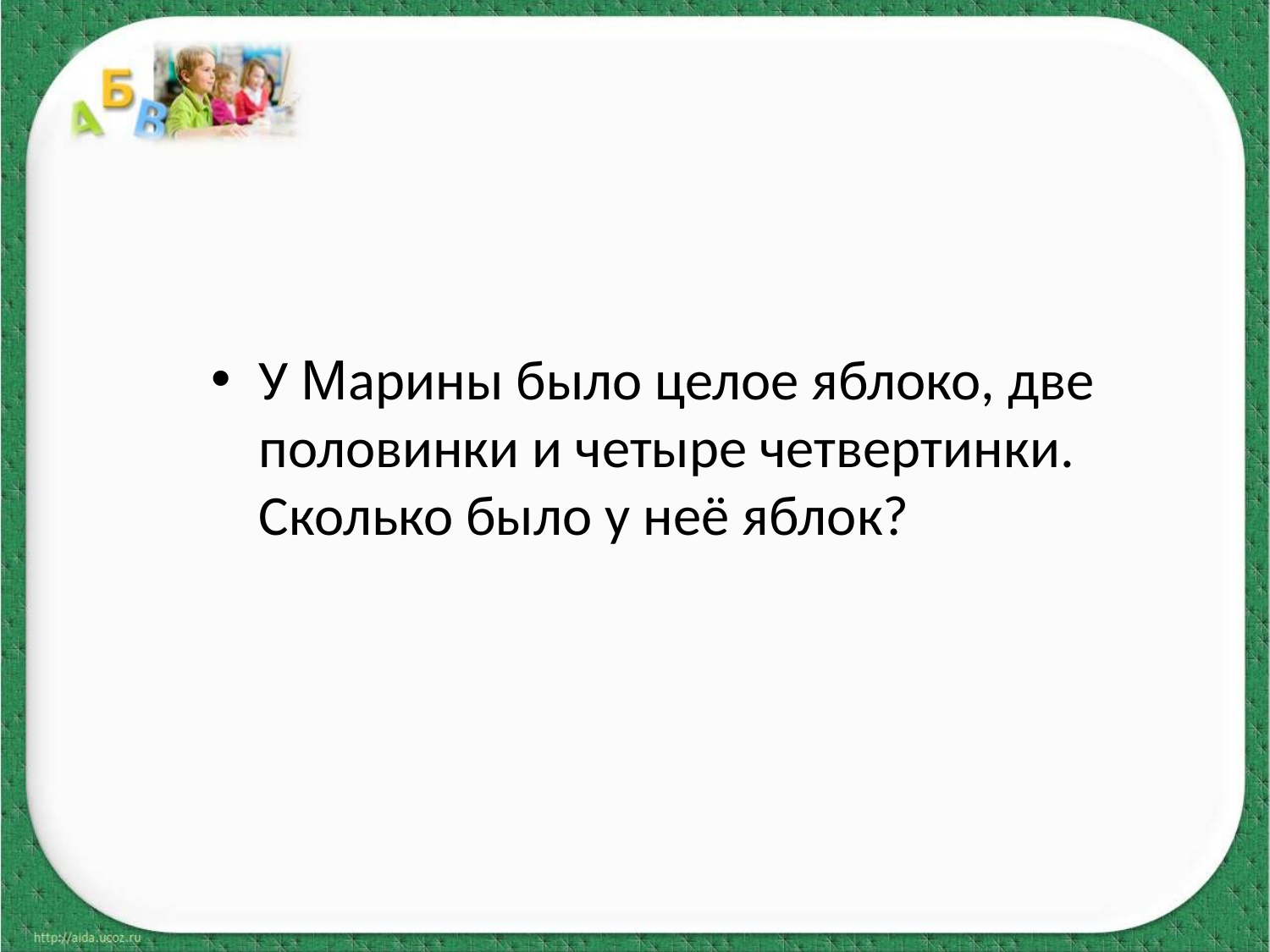

У Марины было целое яблоко, две половинки и четыре четвертинки. Сколько было у неё яблок?